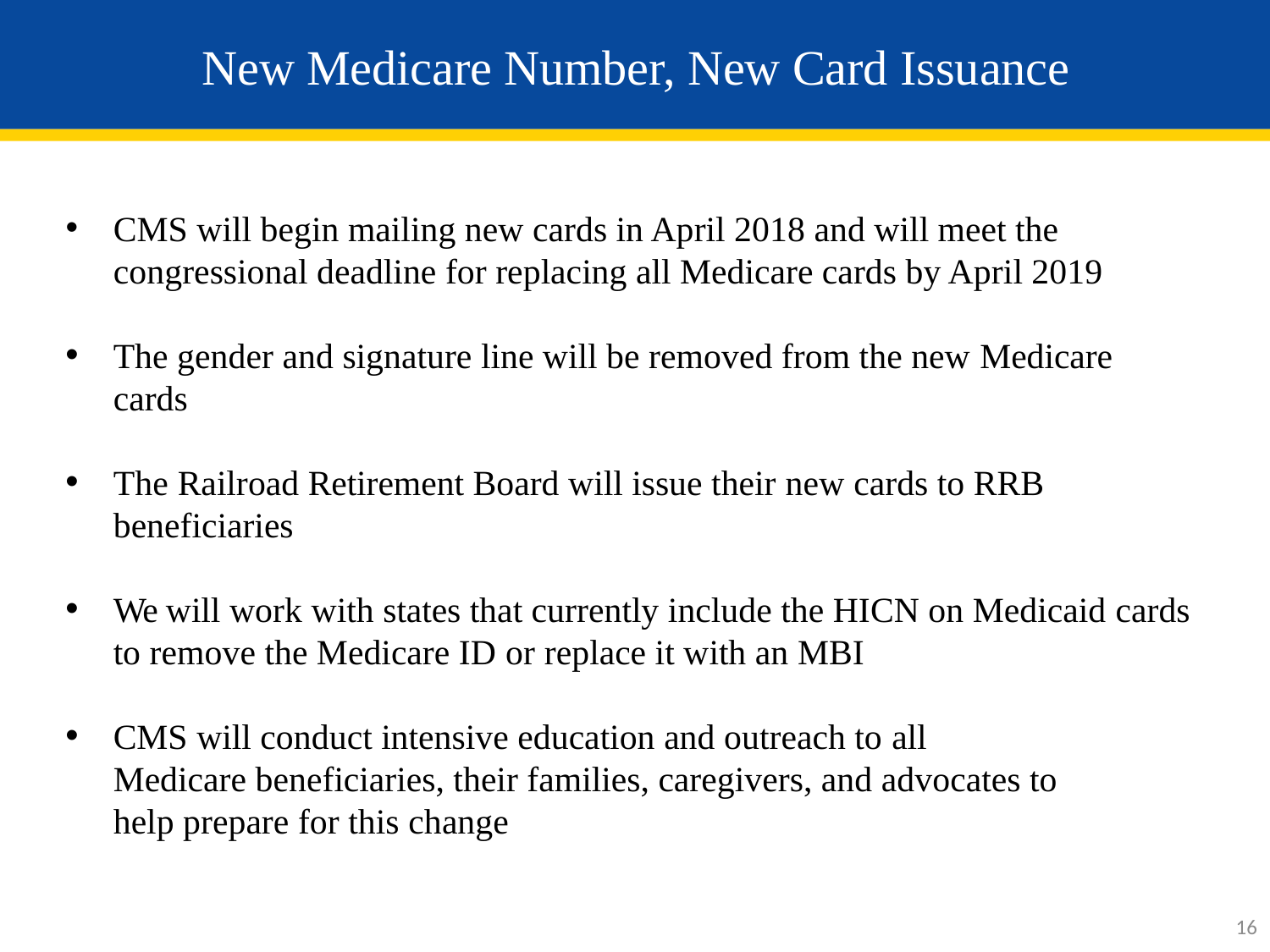

# New Medicare Number, New Card Issuance

CMS will begin mailing new cards in April 2018 and will meet the congressional deadline for replacing all Medicare cards by April 2019

The gender and signature line will be removed from the new Medicare cards

The Railroad Retirement Board will issue their new cards to RRB
beneficiaries

We will work with states that currently include the HICN on Medicaid cards
to remove the Medicare ID or replace it with an MBI

CMS will conduct intensive education and outreach to all Medicare beneficiaries, their families, caregivers, and advocates to help prepare for this change
16